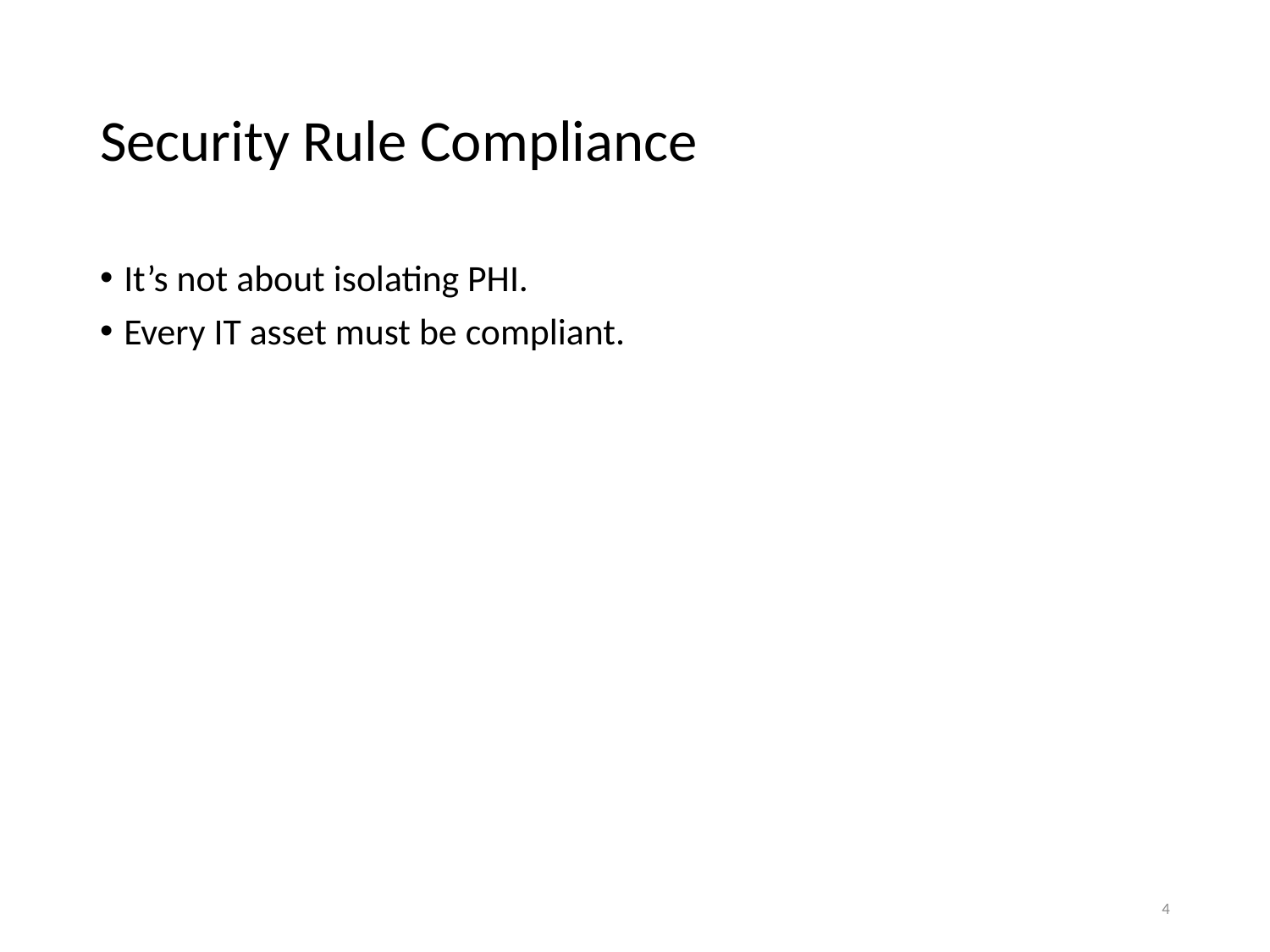

# Security Rule Compliance
It’s not about isolating PHI.
Every IT asset must be compliant.

4